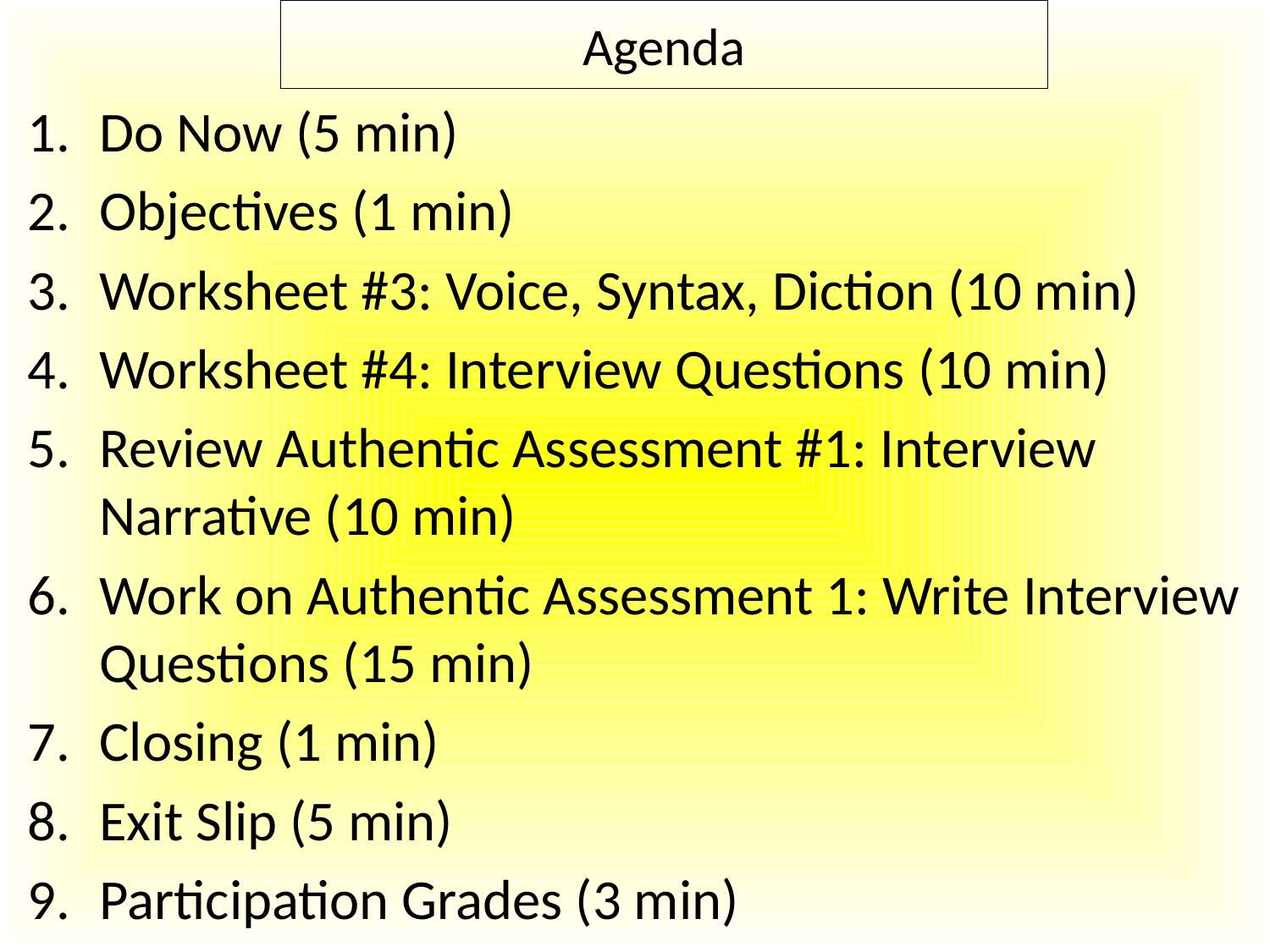

Agenda
Do Now (5 min)
Objectives (1 min)
Worksheet #3: Voice, Syntax, Diction (10 min)
Worksheet #4: Interview Questions (10 min)
Review Authentic Assessment #1: Interview Narrative (10 min)
Work on Authentic Assessment 1: Write Interview Questions (15 min)
Closing (1 min)
Exit Slip (5 min)
Participation Grades (3 min)